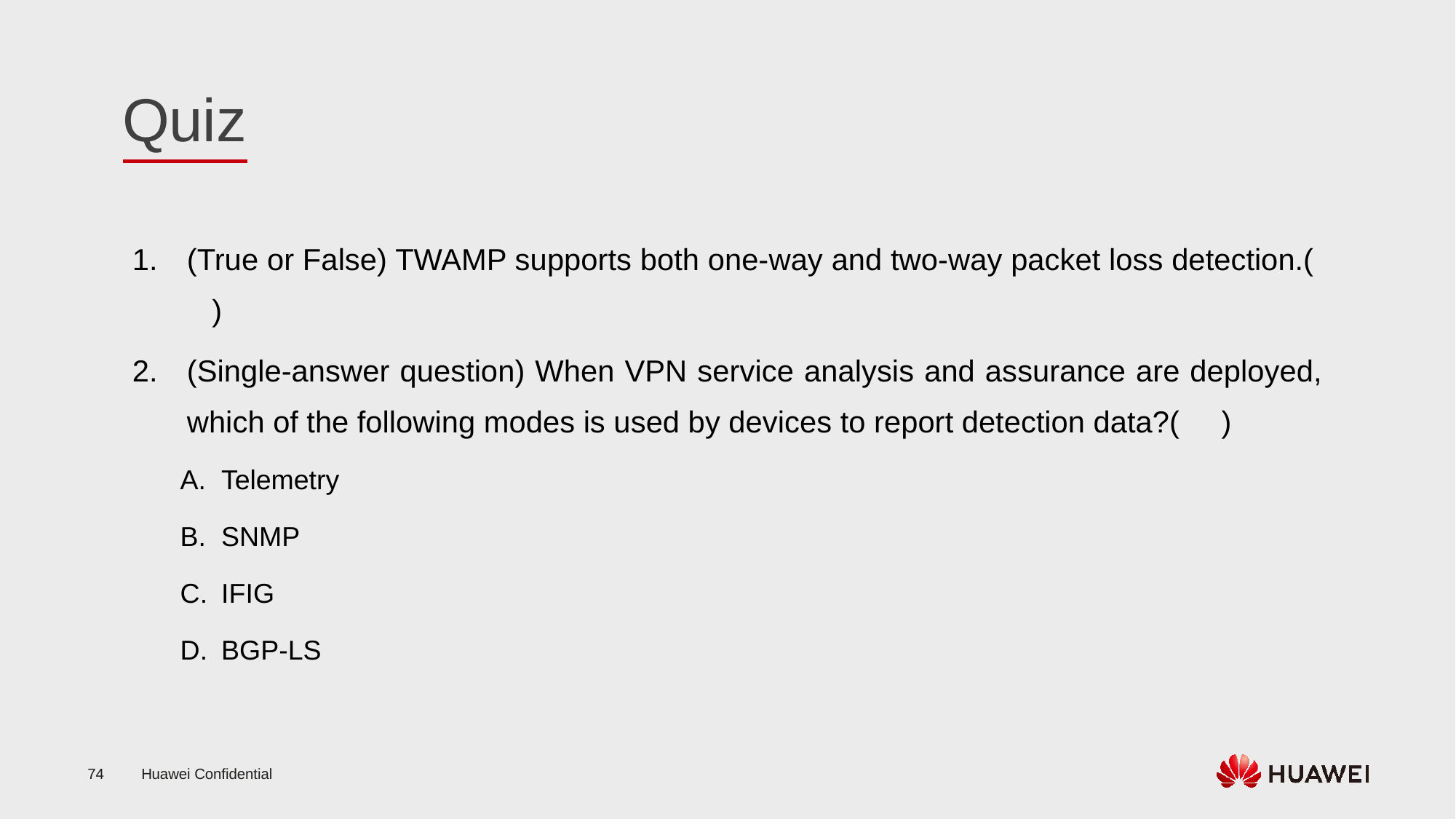

(True or False) TWAMP supports both one-way and two-way packet loss detection.(     )
(Single-answer question) When VPN service analysis and assurance are deployed, which of the following modes is used by devices to report detection data?(     )
Telemetry
SNMP
IFIG
BGP-LS